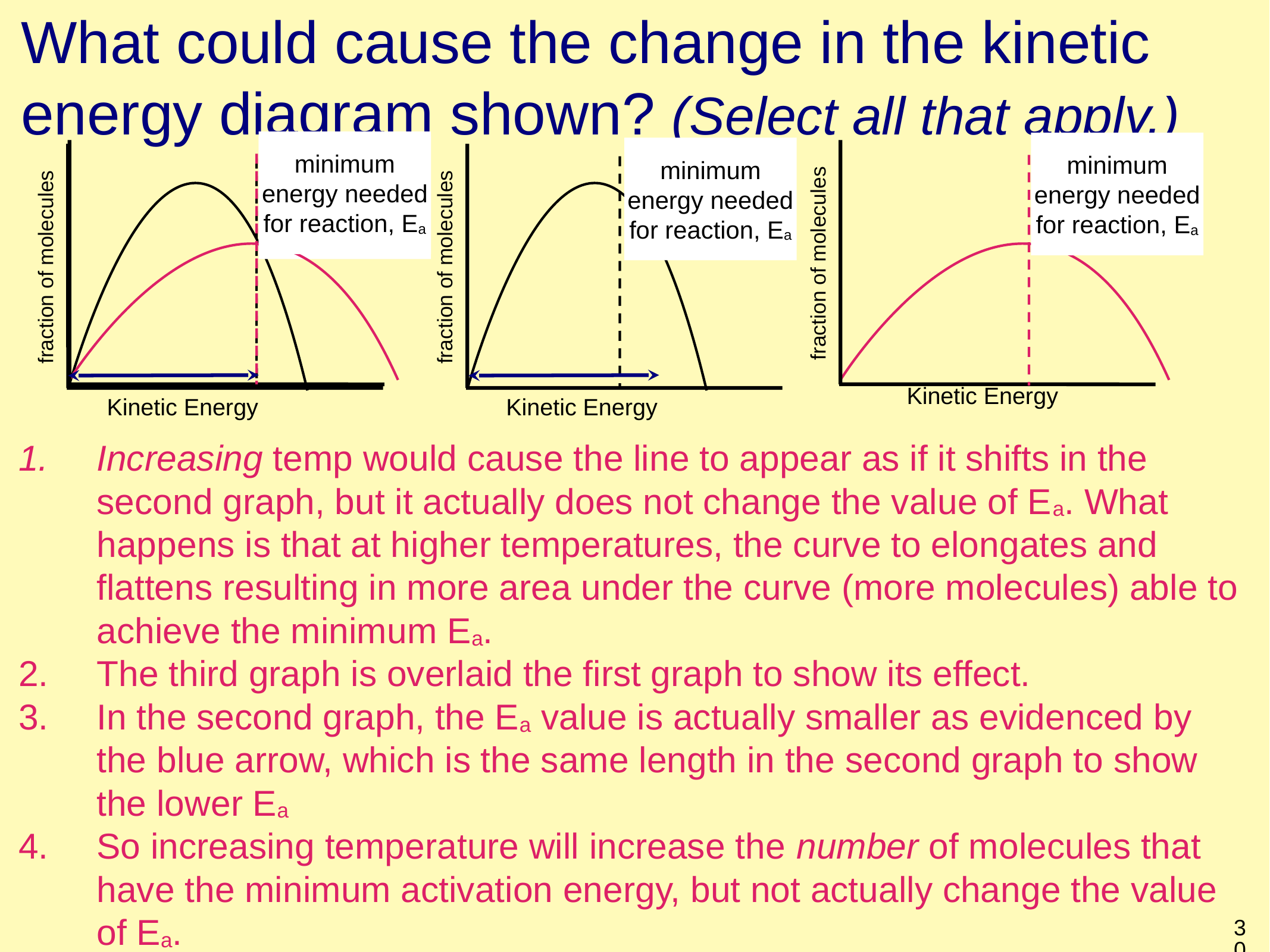

# What could cause the change in the kinetic energy diagram shown? (Select all that apply.)
minimum energy needed for reaction, Ea

minimum energy needed for reaction, Ea

fraction of molecules

Kinetic Energy
minimum energy needed for reaction, Ea

fraction of molecules
Kinetic Energy
minimum energy needed for reaction, Ea

fraction of molecules
Kinetic Energy

Increasing temp would cause the line to appear as if it shifts in the second graph, but it actually does not change the value of Ea. What happens is that at higher temperatures, the curve to elongates and flattens resulting in more area under the curve (more molecules) able to achieve the minimum Ea.
The third graph is overlaid the first graph to show its effect.
In the second graph, the Ea value is actually smaller as evidenced by the blue arrow, which is the same length in the second graph to show the lower Ea
So increasing temperature will increase the number of molecules that have the minimum activation energy, but not actually change the value of Ea.
30